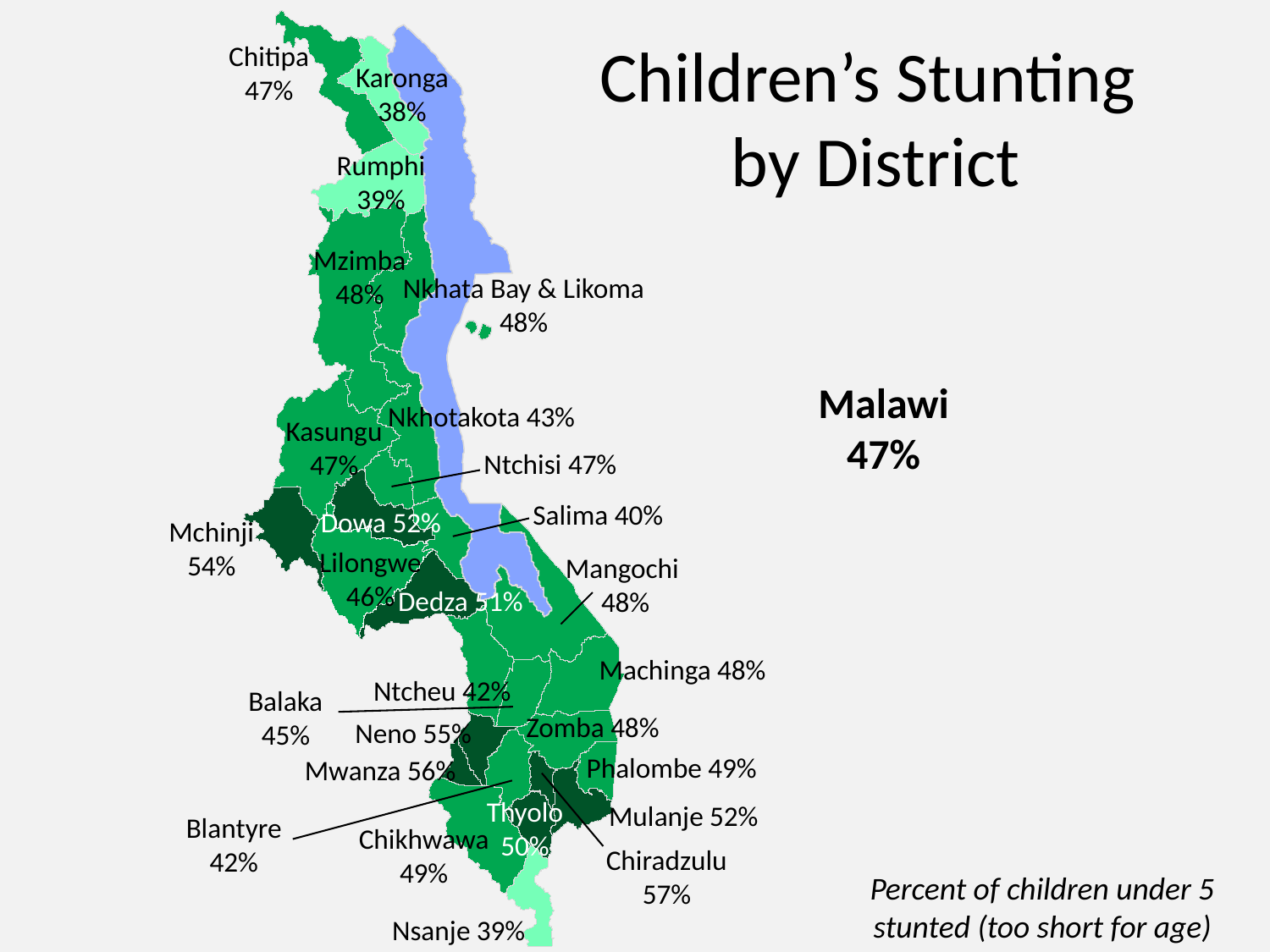

Chitipa
47%
Karonga
38%
Children’s Stunting
 by District
Rumphi
39%
Mzimba
48%
Nkhata Bay & Likoma
48%
Malawi
47%
Nkhotakota 43%
Kasungu
47%
Ntchisi 47%
Salima 40%
Dowa 52%
Mchinji
54%
Lilongwe
46%
Mangochi
48%
Dedza 51%
Machinga 48%
Ntcheu 42%
Balaka
45%
Zomba 48%
Neno 55%
Phalombe 49%
Mwanza 56%
Thyolo
50%
Mulanje 52%
Blantyre
42%
Chikhwawa 49%
Chiradzulu
57%
Percent of children under 5 stunted (too short for age)
Nsanje 39%